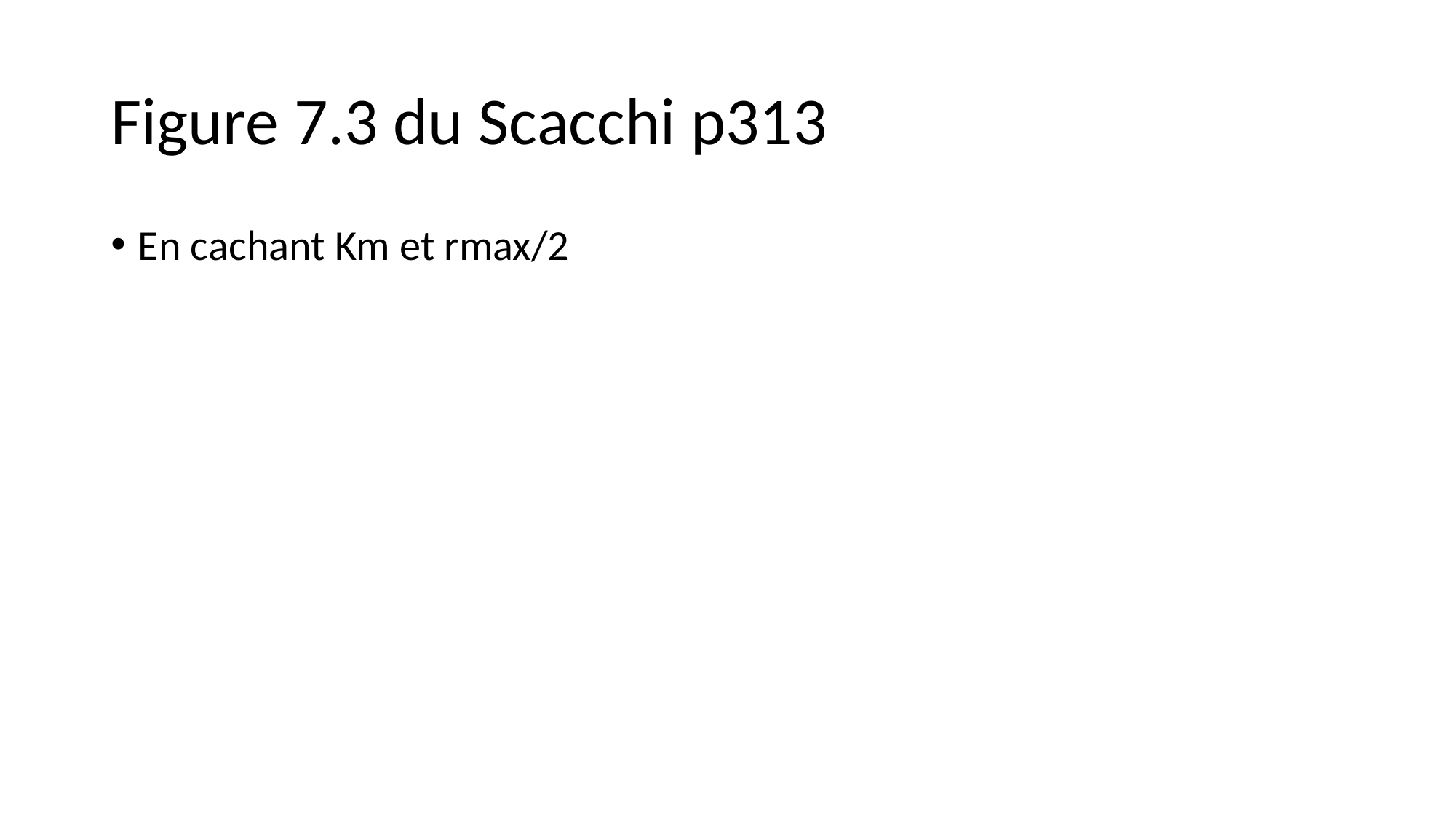

# Figure 7.3 du Scacchi p313
En cachant Km et rmax/2